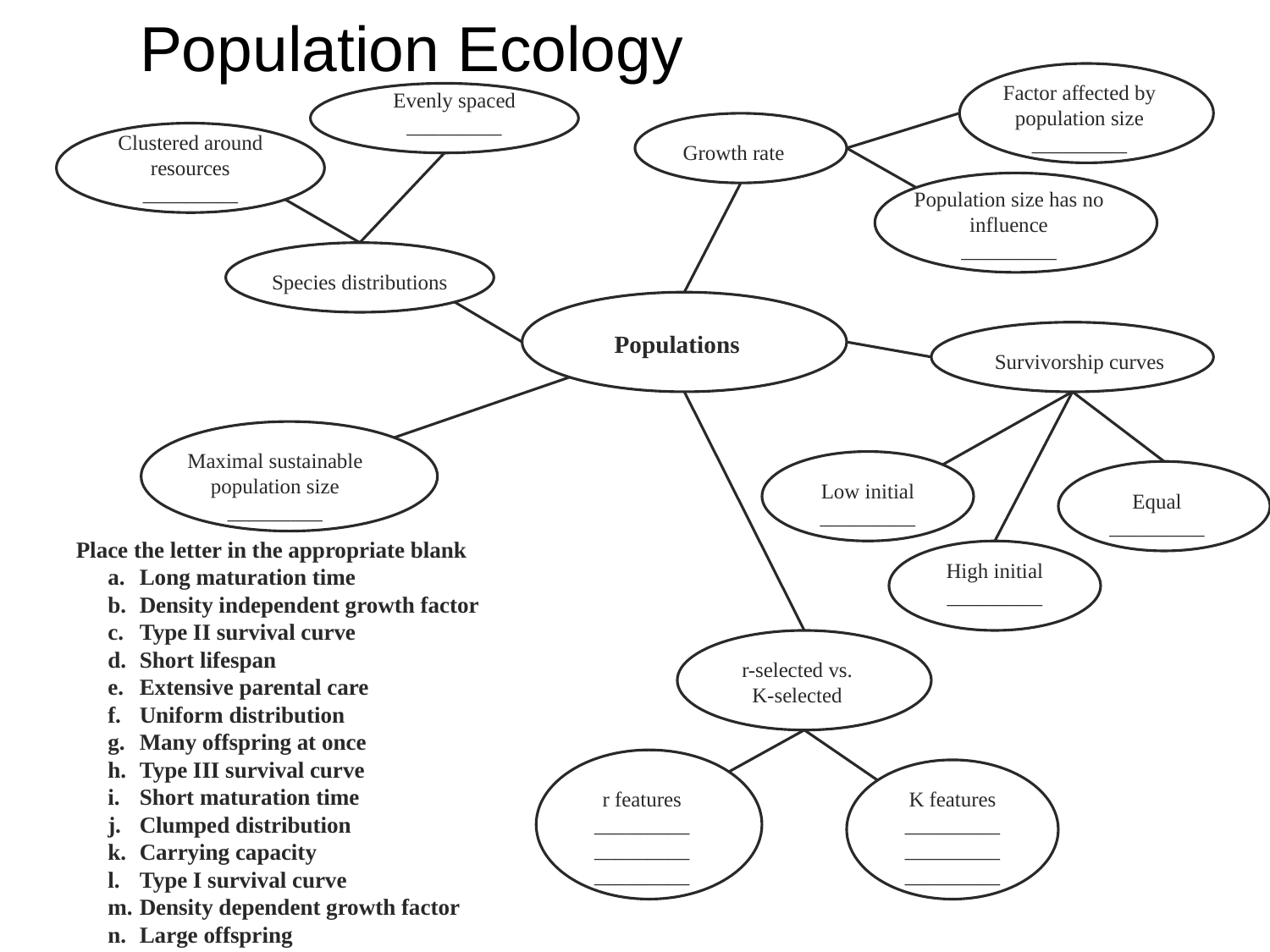

Population Ecology

Factor affected by population size
_________
Evenly spaced
_________

Clustered around resources
_________

Growth rate

Population size has no influence
_________

Species distributions

Populations

Survivorship curves

Maximal sustainable population size
_________

Low initial
_________
Equal
_________
	Place the letter in the appropriate blank
Long maturation time
Density independent growth factor
Type II survival curve
Short lifespan
Extensive parental care
Uniform distribution
Many offspring at once
Type III survival curve
Short maturation time
Clumped distribution
Carrying capacity
Type I survival curve
Density dependent growth factor
Large offspring

High initial
_________

r-selected vs.
K-selected

r features
_________
_________
_________
K features
_________
_________
_________